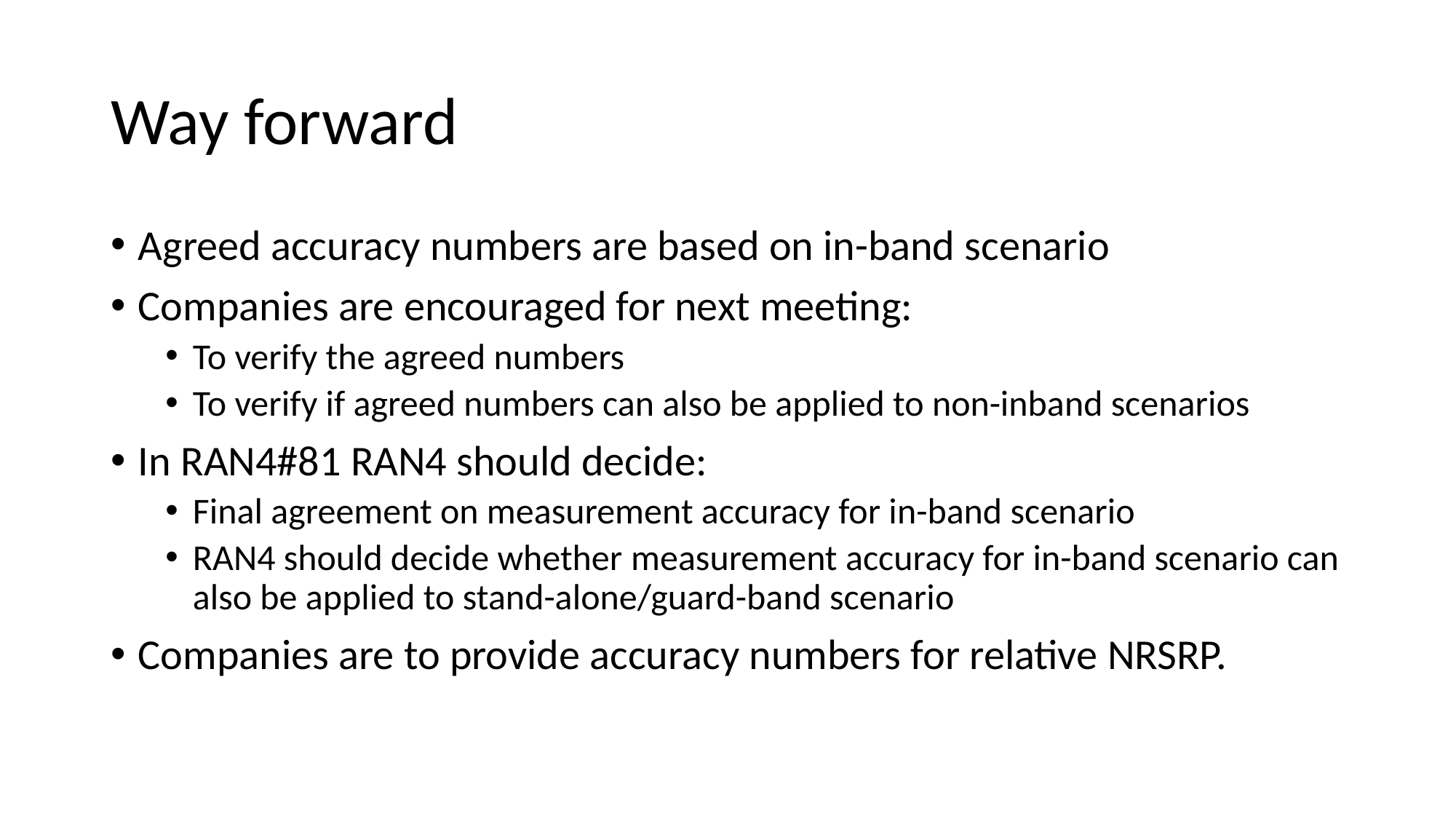

# Way forward
Agreed accuracy numbers are based on in-band scenario
Companies are encouraged for next meeting:
To verify the agreed numbers
To verify if agreed numbers can also be applied to non-inband scenarios
In RAN4#81 RAN4 should decide:
Final agreement on measurement accuracy for in-band scenario
RAN4 should decide whether measurement accuracy for in-band scenario can also be applied to stand-alone/guard-band scenario
Companies are to provide accuracy numbers for relative NRSRP.